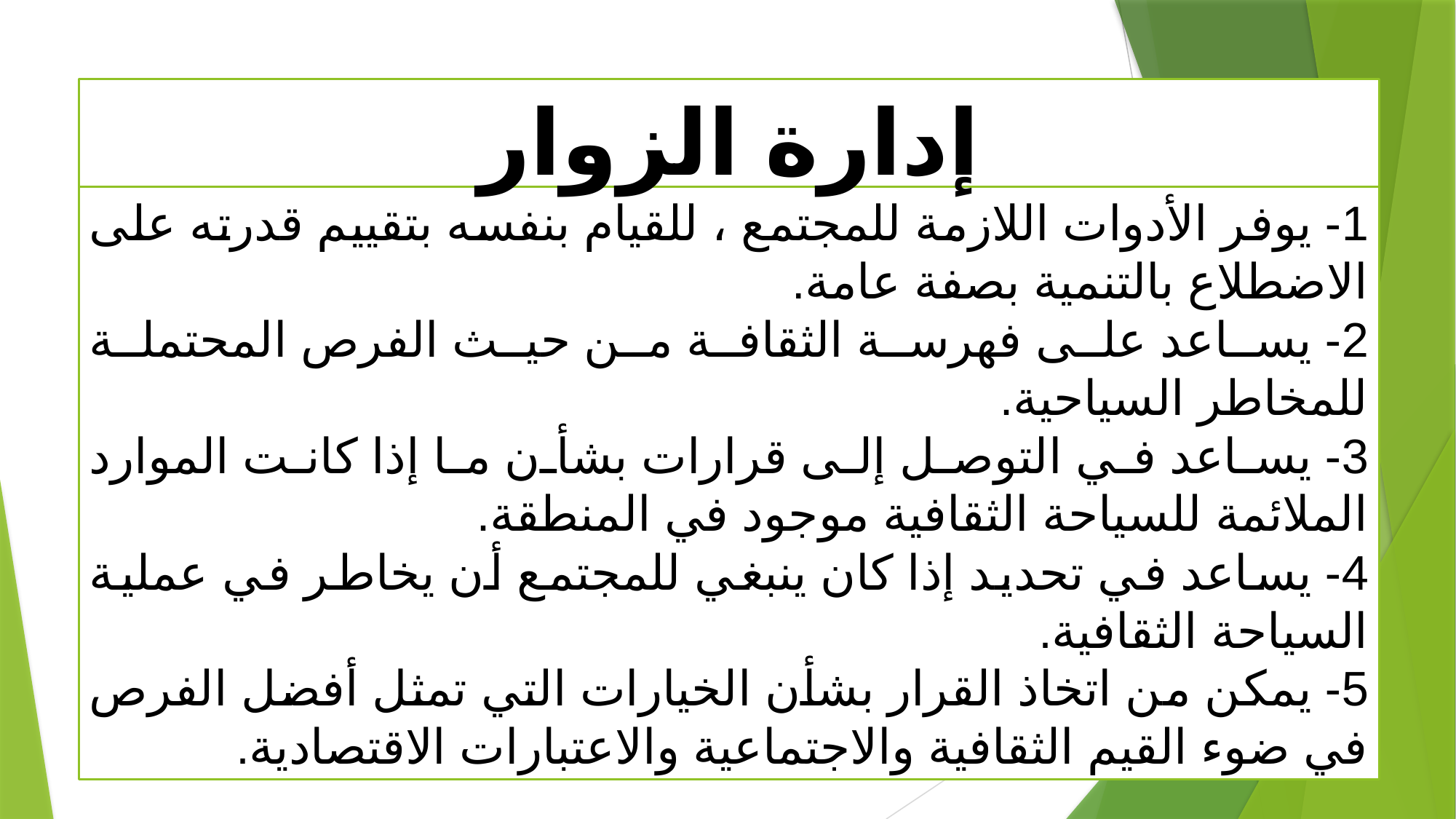

# إدارة الزوار
1- يوفر الأدوات اللازمة للمجتمع ، للقيام بنفسه بتقييم قدرته على الاضطلاع بالتنمية بصفة عامة.
2- يساعد على فهرسة الثقافة من حيث الفرص المحتملة للمخاطر السياحية.
3- يساعد في التوصل إلى قرارات بشأن ما إذا كانت الموارد الملائمة للسياحة الثقافية موجود في المنطقة.
4- يساعد في تحديد إذا كان ينبغي للمجتمع أن يخاطر في عملية السياحة الثقافية.
5- يمكن من اتخاذ القرار بشأن الخيارات التي تمثل أفضل الفرص في ضوء القيم الثقافية والاجتماعية والاعتبارات الاقتصادية.